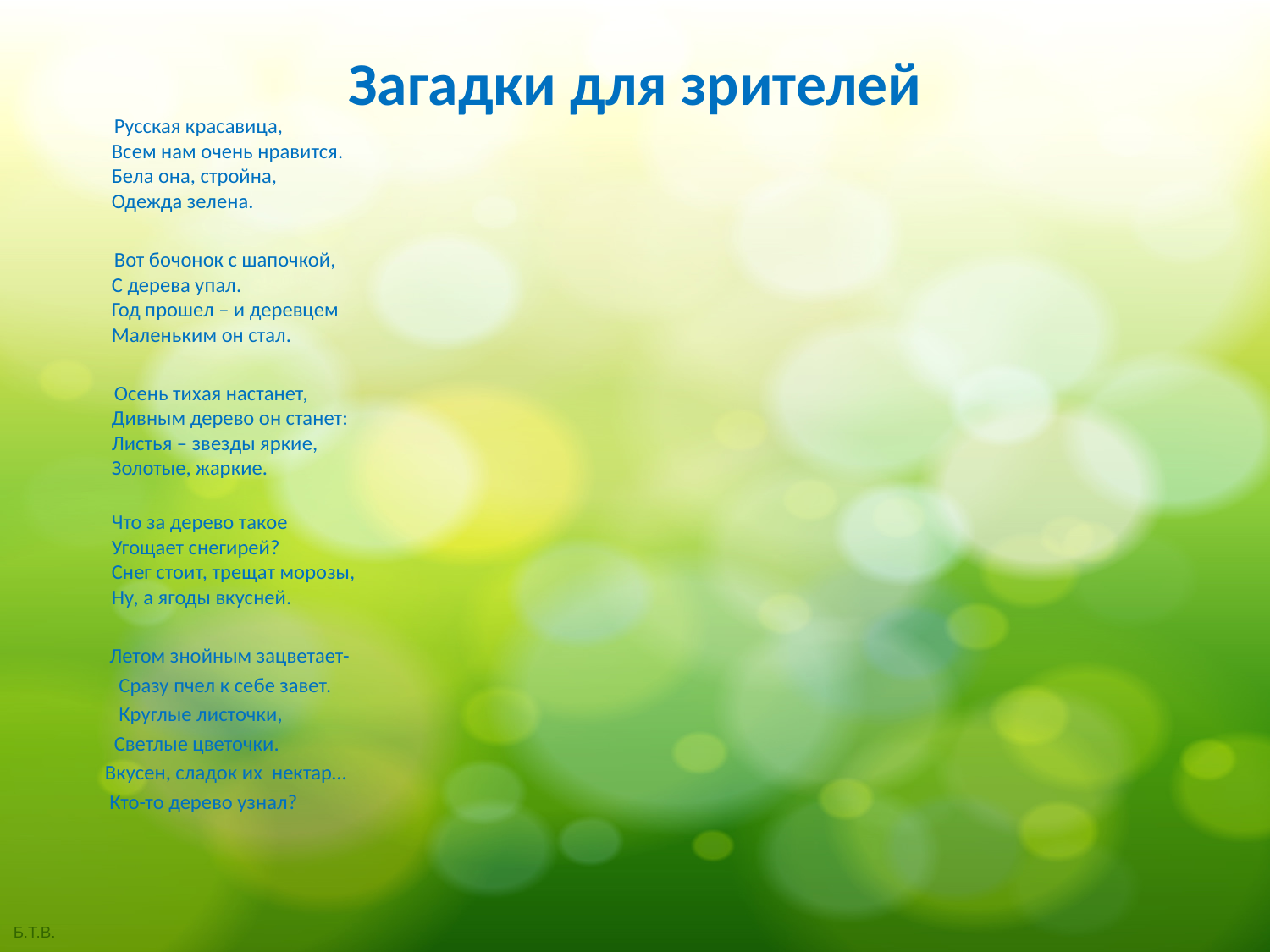

# Загадки для зрителей
          Русская красавица, 
Всем нам очень нравится. 
Бела она, стройна, 
Одежда зелена.

          Вот бочонок с шапочкой,
С дерева упал. 
Год прошел – и деревцем 
Маленьким он стал.

          Осень тихая настанет,
Дивным дерево он станет: 
Листья – звезды яркие, 
Золотые, жаркие.
Что за дерево такое 
Угощает снегирей? 
Снег стоит, трещат морозы, 
Ну, а ягоды вкусней.

         Летом знойным зацветает-
           Сразу пчел к себе завет.
           Круглые листочки,
          Светлые цветочки.
        Вкусен, сладок их  нектар…
         Кто-то дерево узнал?